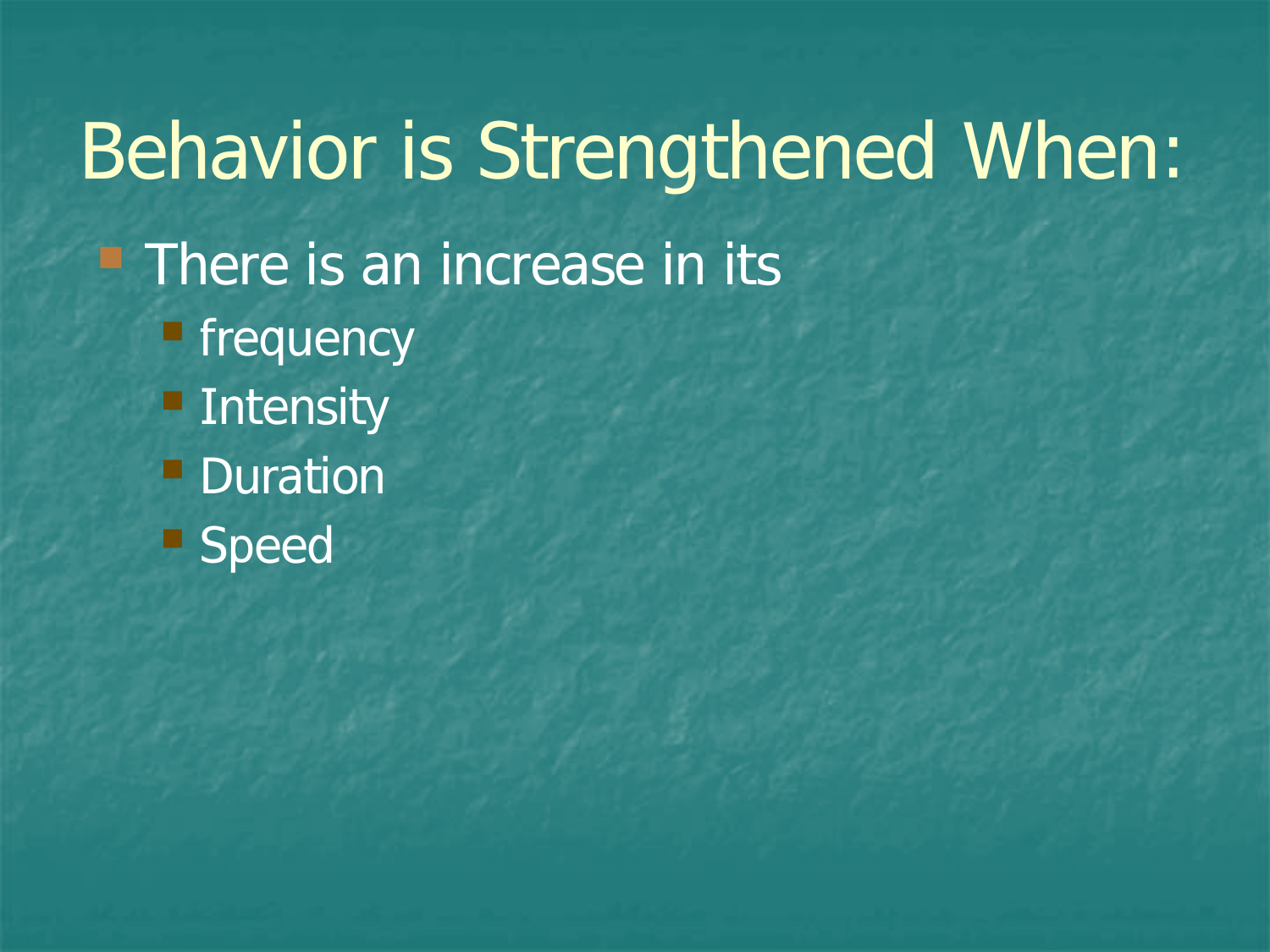

# Behavior is Strengthened When:
There is an increase in its
frequency
Intensity
Duration
Speed